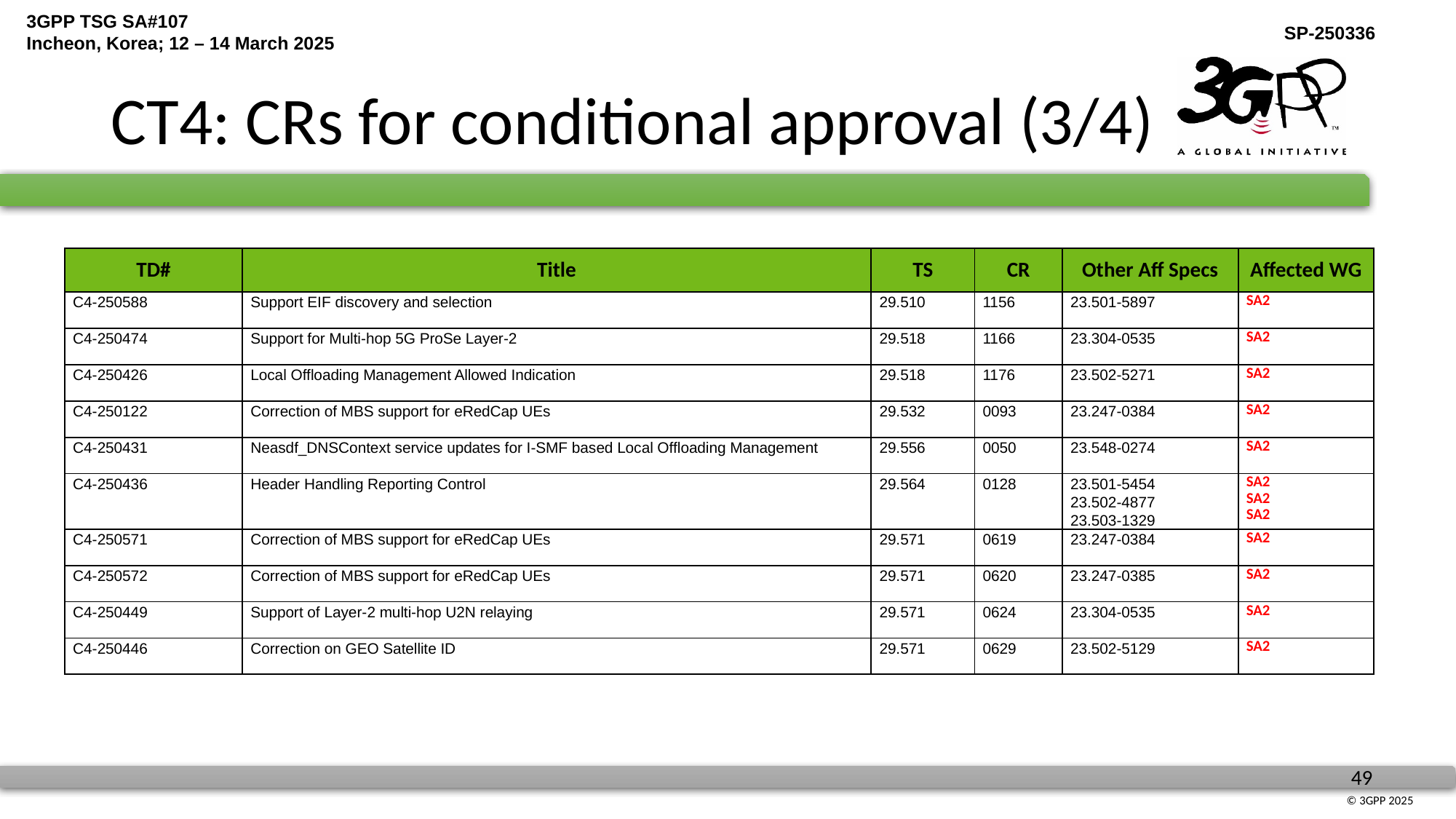

# CT4: CRs for conditional approval (3/4)
| TD# | Title | TS | CR | Other Aff Specs | Affected WG |
| --- | --- | --- | --- | --- | --- |
| C4-250588 | Support EIF discovery and selection | 29.510 | 1156 | 23.501-5897 | SA2 |
| C4-250474 | Support for Multi-hop 5G ProSe Layer-2 | 29.518 | 1166 | 23.304-0535 | SA2 |
| C4-250426 | Local Offloading Management Allowed Indication | 29.518 | 1176 | 23.502-5271 | SA2 |
| C4-250122 | Correction of MBS support for eRedCap UEs | 29.532 | 0093 | 23.247-0384 | SA2 |
| C4-250431 | Neasdf\_DNSContext service updates for I-SMF based Local Offloading Management | 29.556 | 0050 | 23.548-0274 | SA2 |
| C4-250436 | Header Handling Reporting Control | 29.564 | 0128 | 23.501-5454 23.502-4877 23.503-1329 | SA2 SA2 SA2 |
| C4-250571 | Correction of MBS support for eRedCap UEs | 29.571 | 0619 | 23.247-0384 | SA2 |
| C4-250572 | Correction of MBS support for eRedCap UEs | 29.571 | 0620 | 23.247-0385 | SA2 |
| C4-250449 | Support of Layer-2 multi-hop U2N relaying | 29.571 | 0624 | 23.304-0535 | SA2 |
| C4-250446 | Correction on GEO Satellite ID | 29.571 | 0629 | 23.502-5129 | SA2 |